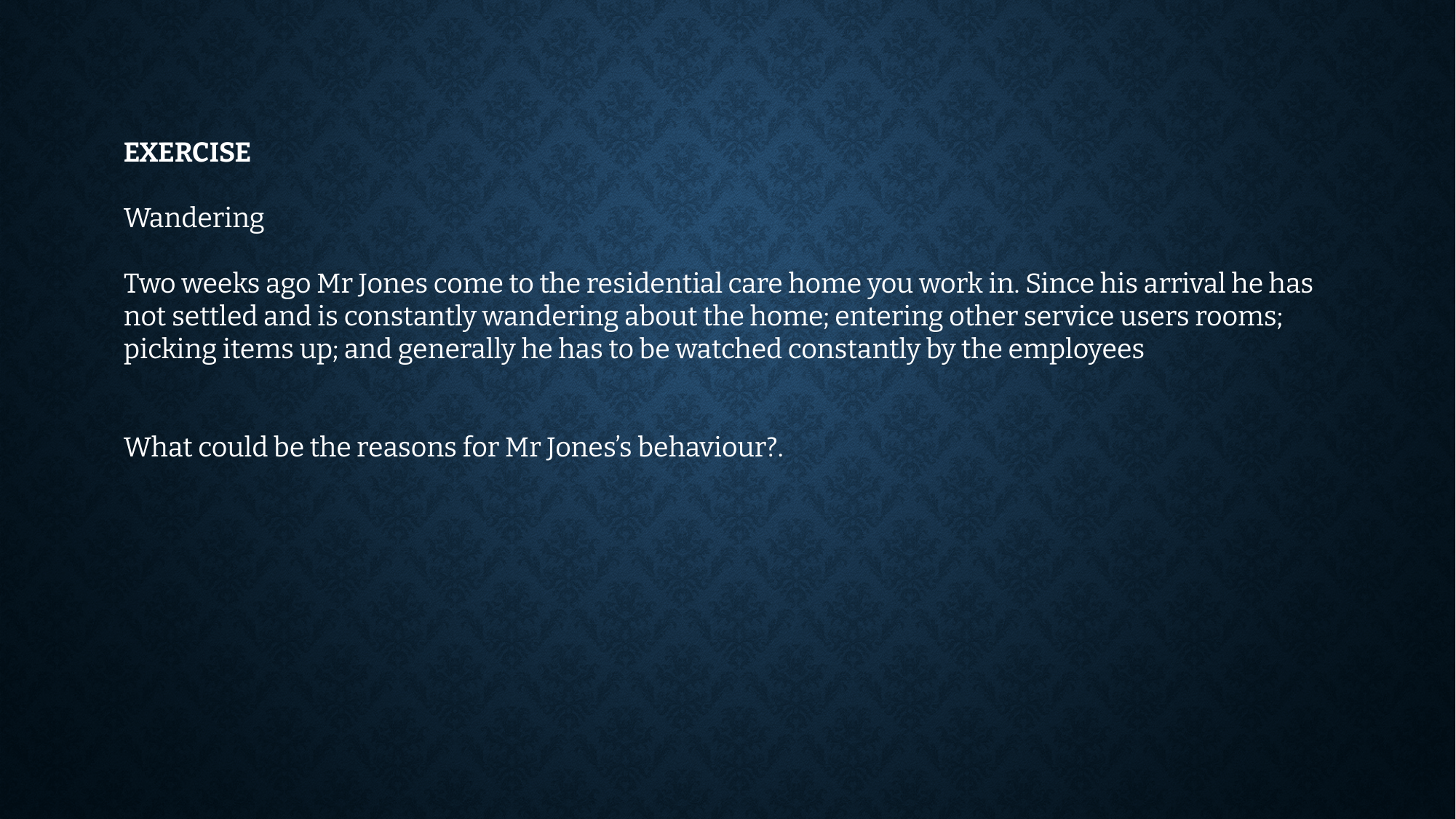

EXERCISE

Wandering

Two weeks ago Mr Jones come to the residential care home you work in. Since his arrival he has not settled and is constantly wandering about the home; entering other service users rooms; picking items up; and generally he has to be watched constantly by the employees

What could be the reasons for Mr Jones’s behaviour?.